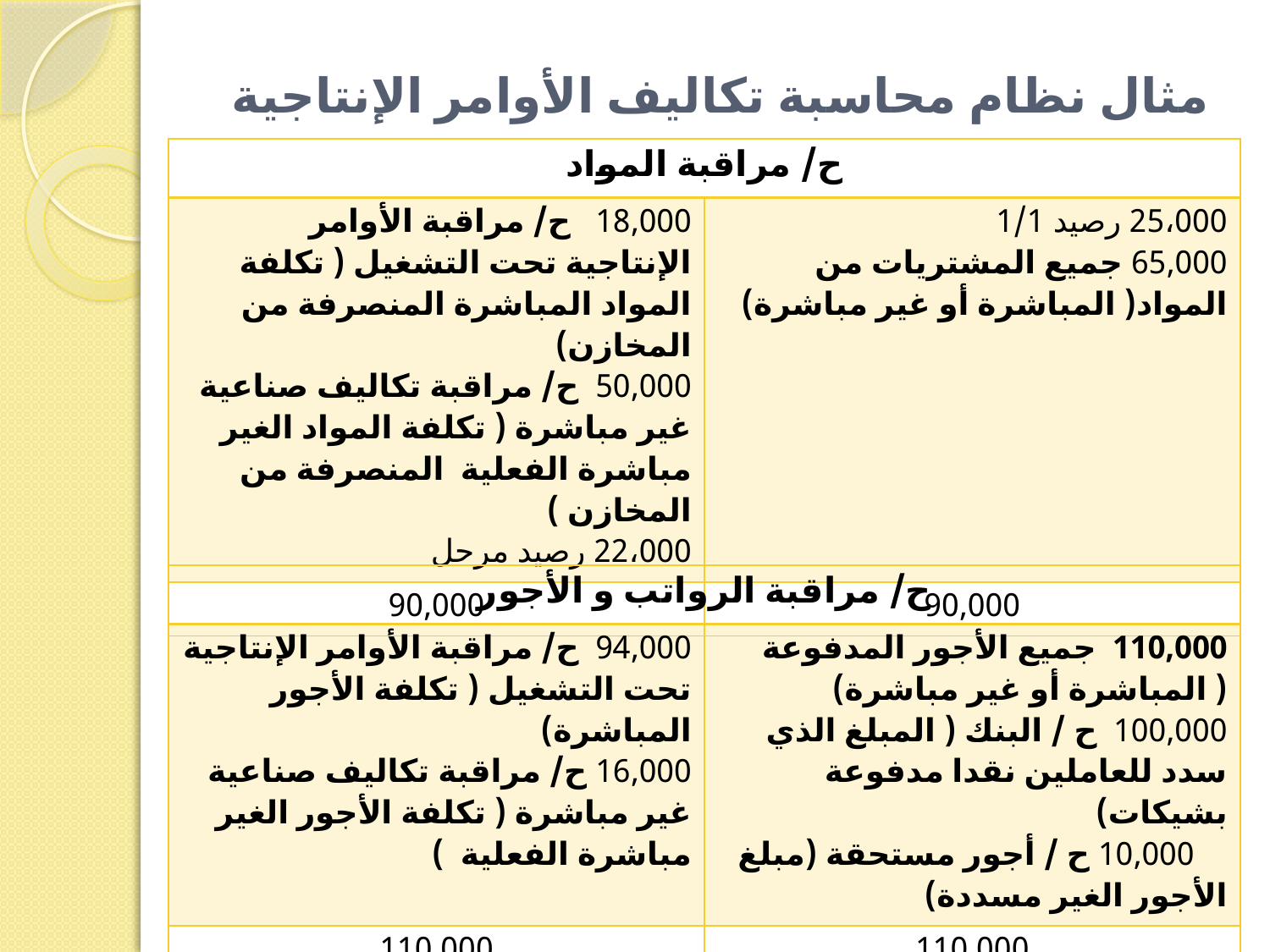

# مثال نظام محاسبة تكاليف الأوامر الإنتاجية
| ح/ مراقبة المواد |  |
| --- | --- |
| 18,000 ح/ مراقبة الأوامر الإنتاجية تحت التشغيل ( تكلفة المواد المباشرة المنصرفة من المخازن) 50,000 ح/ مراقبة تكاليف صناعية غير مباشرة ( تكلفة المواد الغير مباشرة الفعلية المنصرفة من المخازن ) 22،000 رصيد مرحل | 25،000 رصيد 1/1 65,000 جميع المشتريات من المواد( المباشرة أو غير مباشرة) |
| 90,000 | 90,000 |
| ح/ مراقبة الرواتب و الأجور |  |
| --- | --- |
| 94,000 ح/ مراقبة الأوامر الإنتاجية تحت التشغيل ( تكلفة الأجور المباشرة) 16,000 ح/ مراقبة تكاليف صناعية غير مباشرة ( تكلفة الأجور الغير مباشرة الفعلية ) | 110,000 جميع الأجور المدفوعة ( المباشرة أو غير مباشرة) 100,000 ح / البنك ( المبلغ الذي سدد للعاملين نقدا مدفوعة بشيكات) 10,000 ح / أجور مستحقة (مبلغ الأجور الغير مسددة) |
| 110,000 | 110,000 |